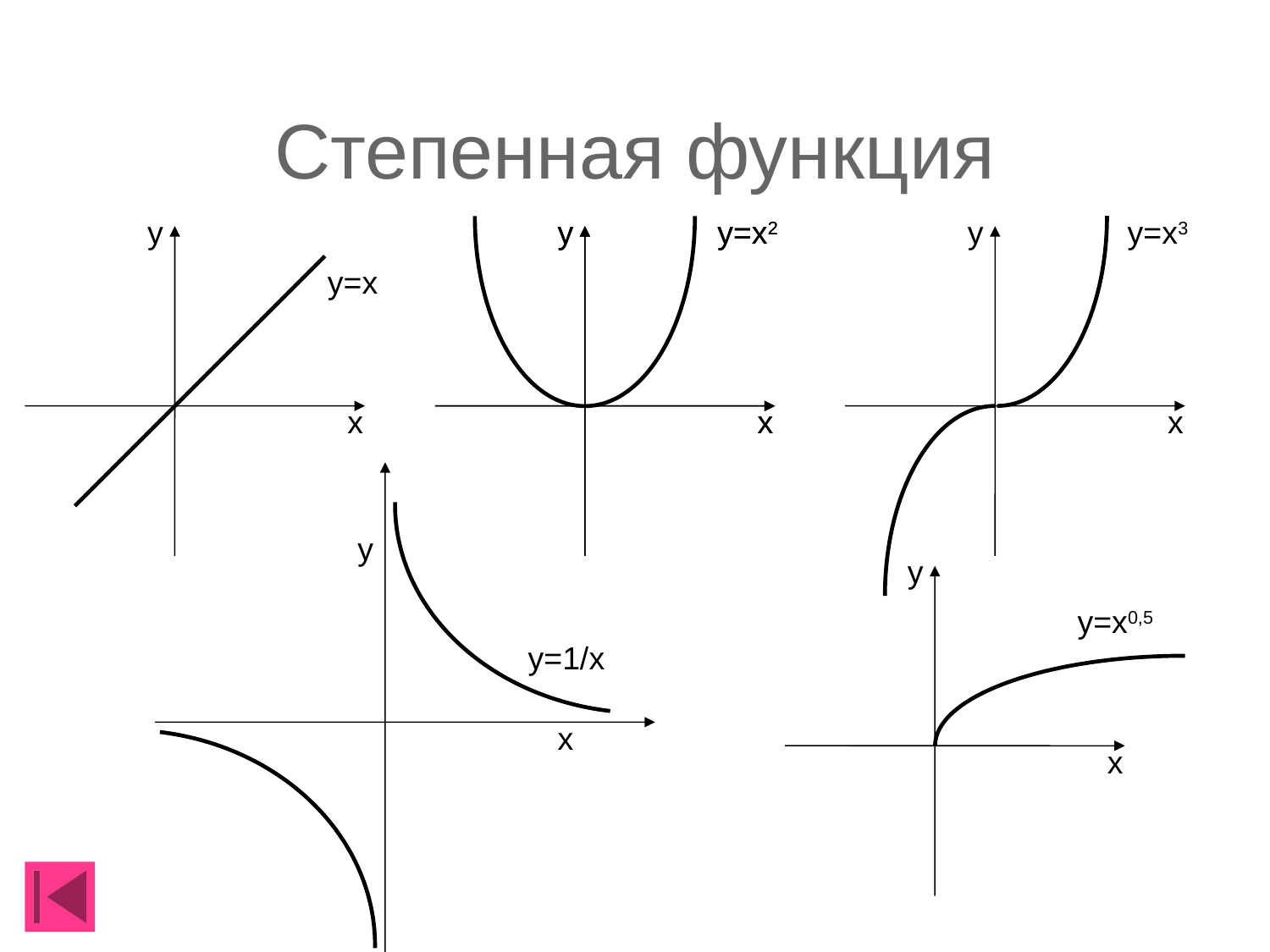

# Степенная функция
у

у=х
х

у
у=х2

х

у
у=х2

х

у
у=х3

х

у
у=1/х
х

у

у=х0,5

х